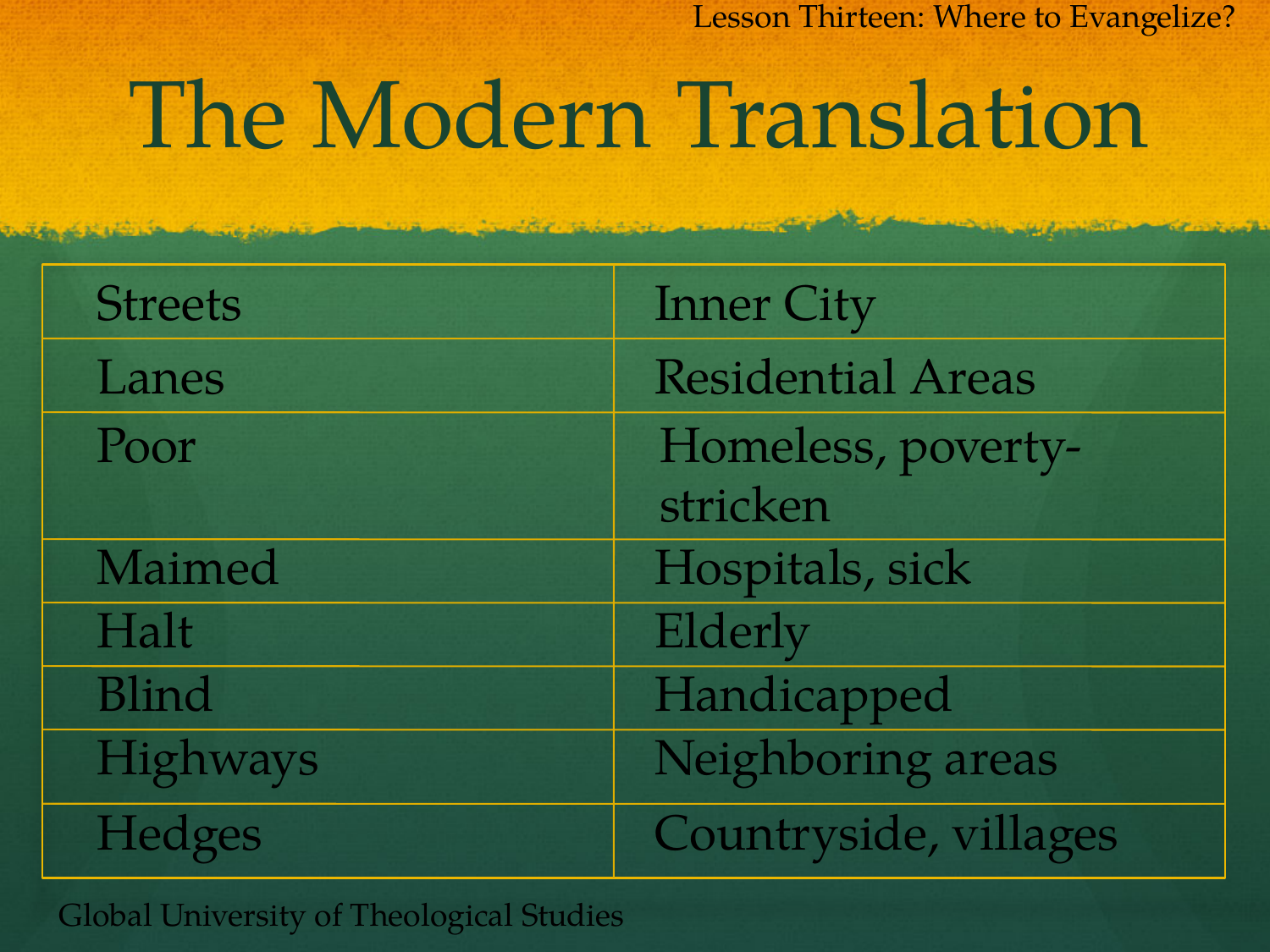

Lesson Thirteen: Where to Evangelize?

# The Modern Translation

Streets
Inner City
Lanes
Residential Areas
Poor
Homeless, poverty-stricken
Maimed
Hospitals, sick
Halt
Elderly
Blind
Handicapped
Highways
Neighboring areas
Hedges
Countryside, villages
Global University of Theological Studies